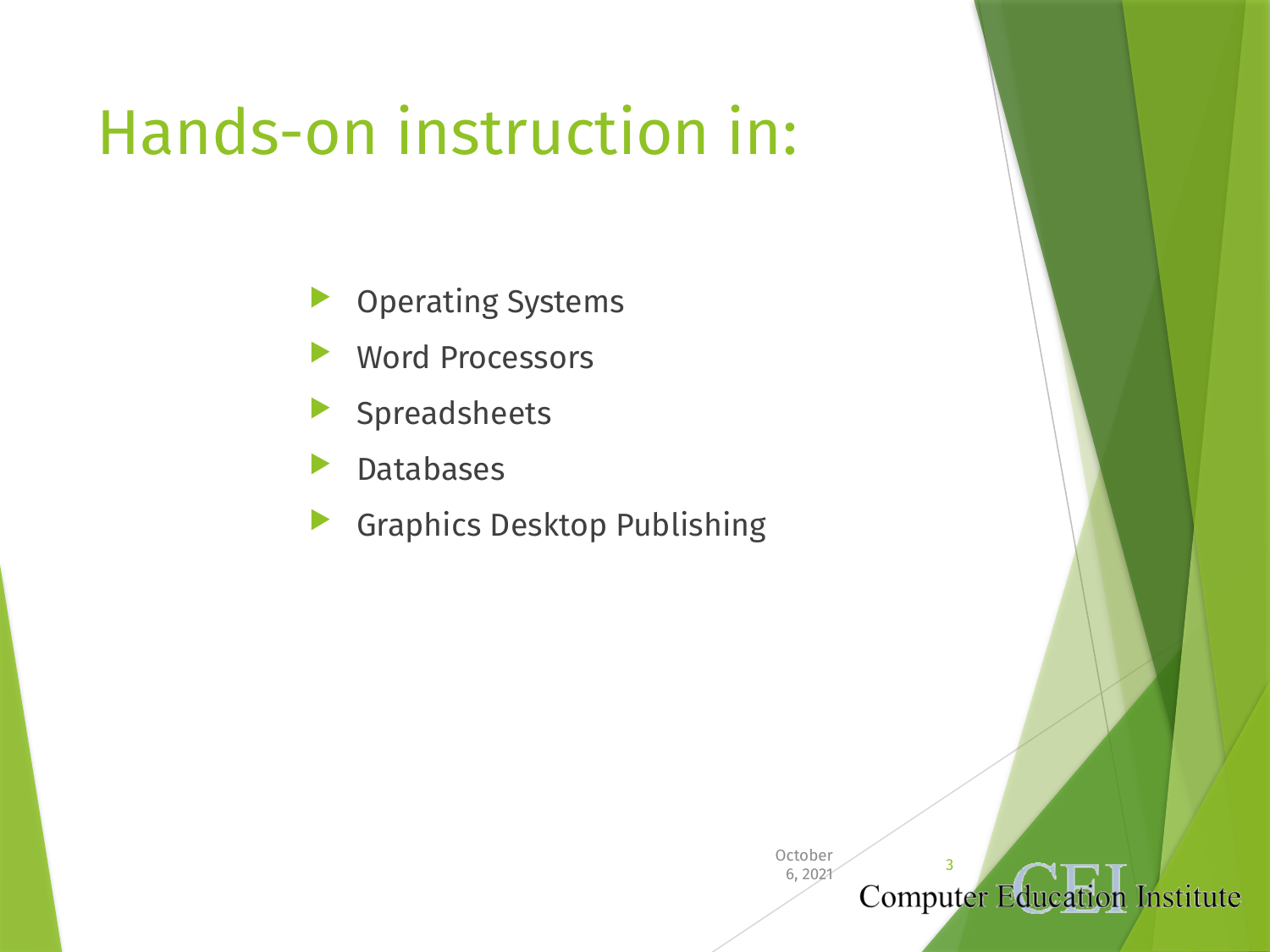

# Hands-on instruction in:
Operating Systems
Word Processors
Spreadsheets
Databases
Graphics Desktop Publishing
October 6, 2021
3